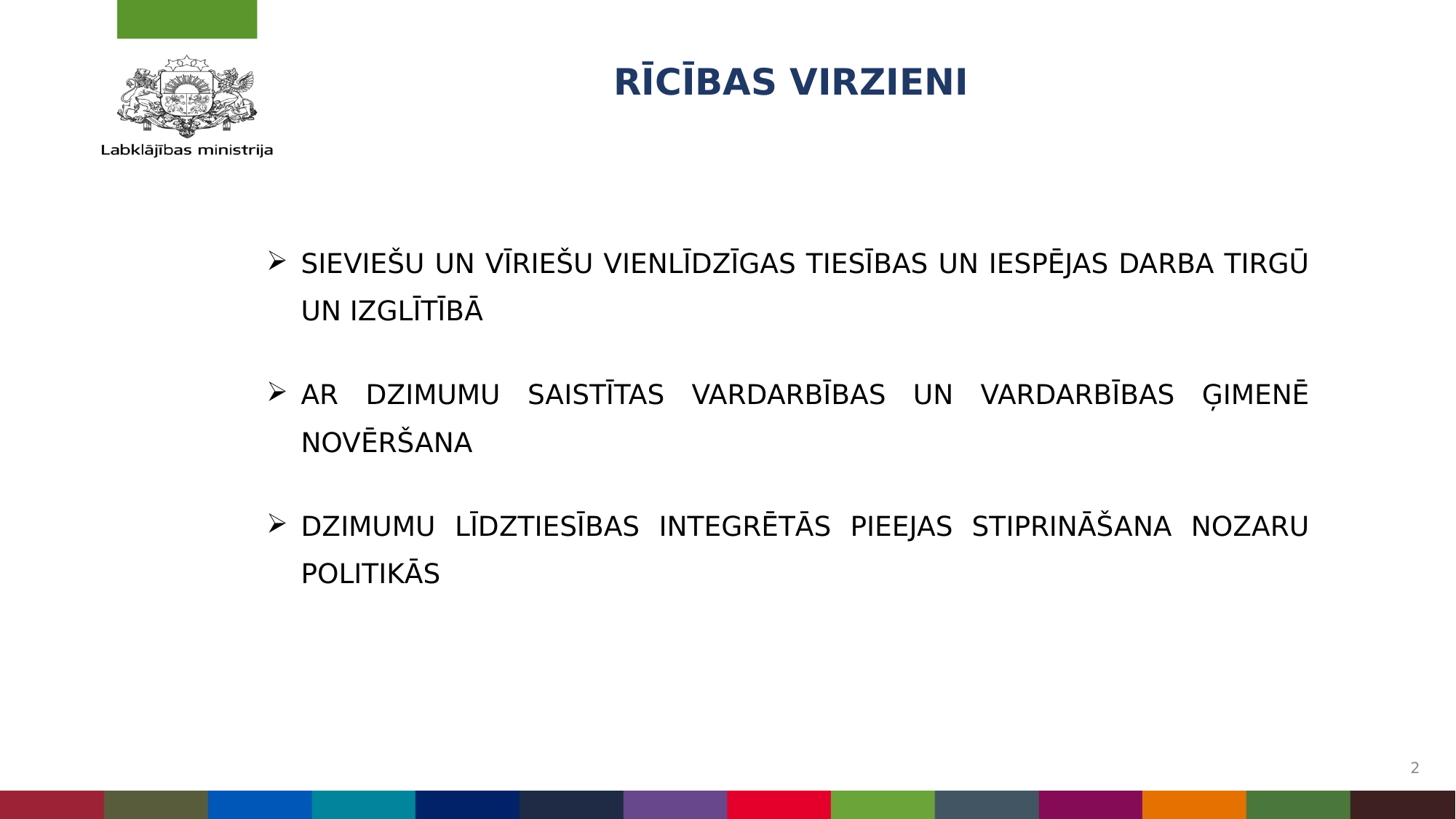

# Rīcības virzieni
SIEVIEŠU UN VĪRIEŠU VIENLĪDZĪGAS TIESĪBAS UN IESPĒJAS DARBA TIRGŪ UN IZGLĪTĪBĀ
AR DZIMUMU SAISTĪTAS VARDARBĪBAS UN VARDARBĪBAS ĢIMENĒ NOVĒRŠANA
DZIMUMU LĪDZTIESĪBAS INTEGRĒTĀS PIEEJAS STIPRINĀŠANA NOZARU POLITIKĀS

2